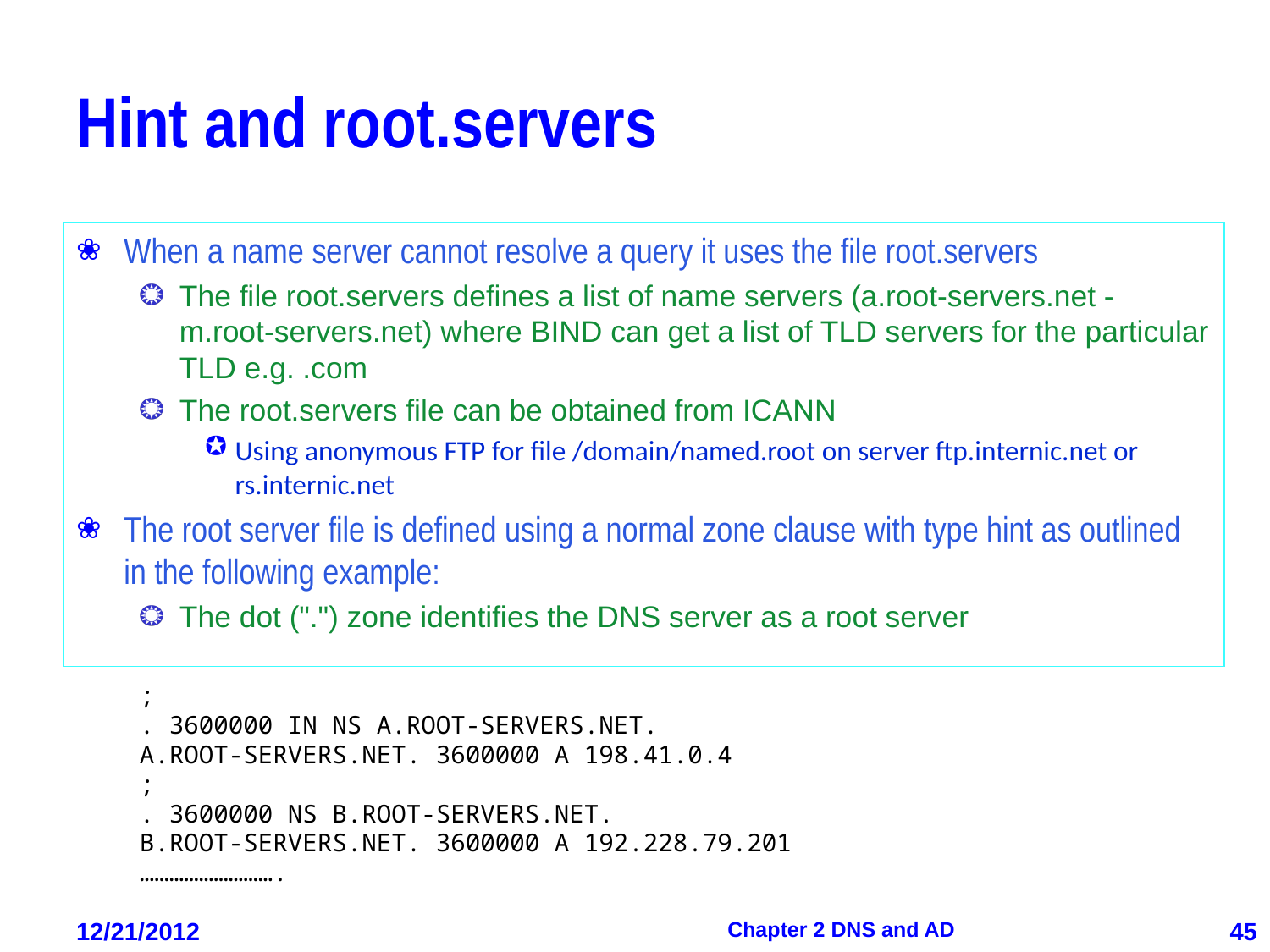

# Hint and root.servers
When a name server cannot resolve a query it uses the file root.servers
The file root.servers defines a list of name servers (a.root-servers.net - m.root-servers.net) where BIND can get a list of TLD servers for the particular TLD e.g. .com
The root.servers file can be obtained from ICANN
Using anonymous FTP for file /domain/named.root on server ftp.internic.net or rs.internic.net
The root server file is defined using a normal zone clause with type hint as outlined in the following example:
The dot (".") zone identifies the DNS server as a root server
;
. 3600000 IN NS A.ROOT-SERVERS.NET.
A.ROOT-SERVERS.NET. 3600000 A 198.41.0.4
;
. 3600000 NS B.ROOT-SERVERS.NET.
B.ROOT-SERVERS.NET. 3600000 A 192.228.79.201
……………………….
12/21/2012
Chapter 2 DNS and AD
45